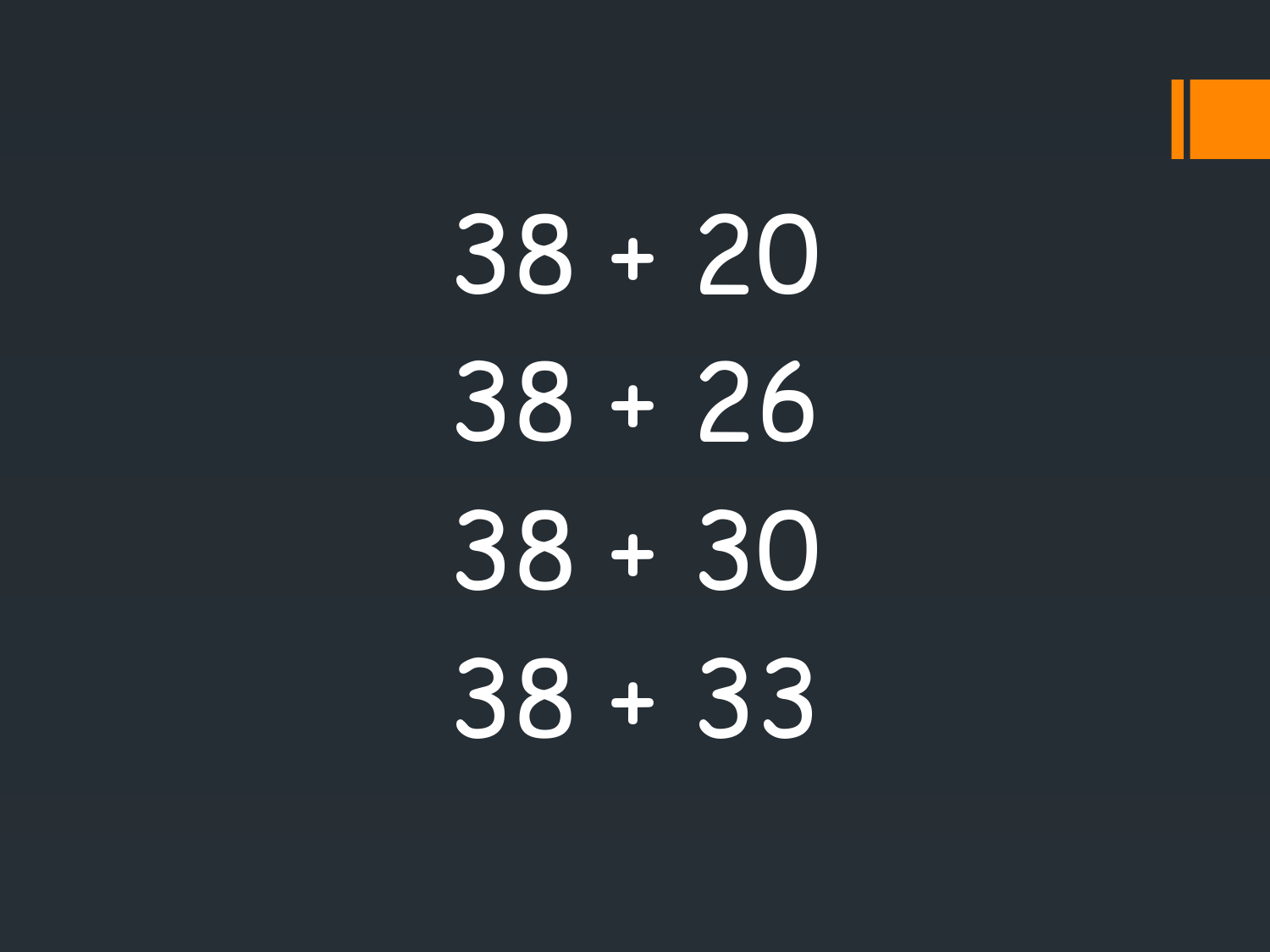

38 + 20
38 + 26
38 + 30
38 + 33